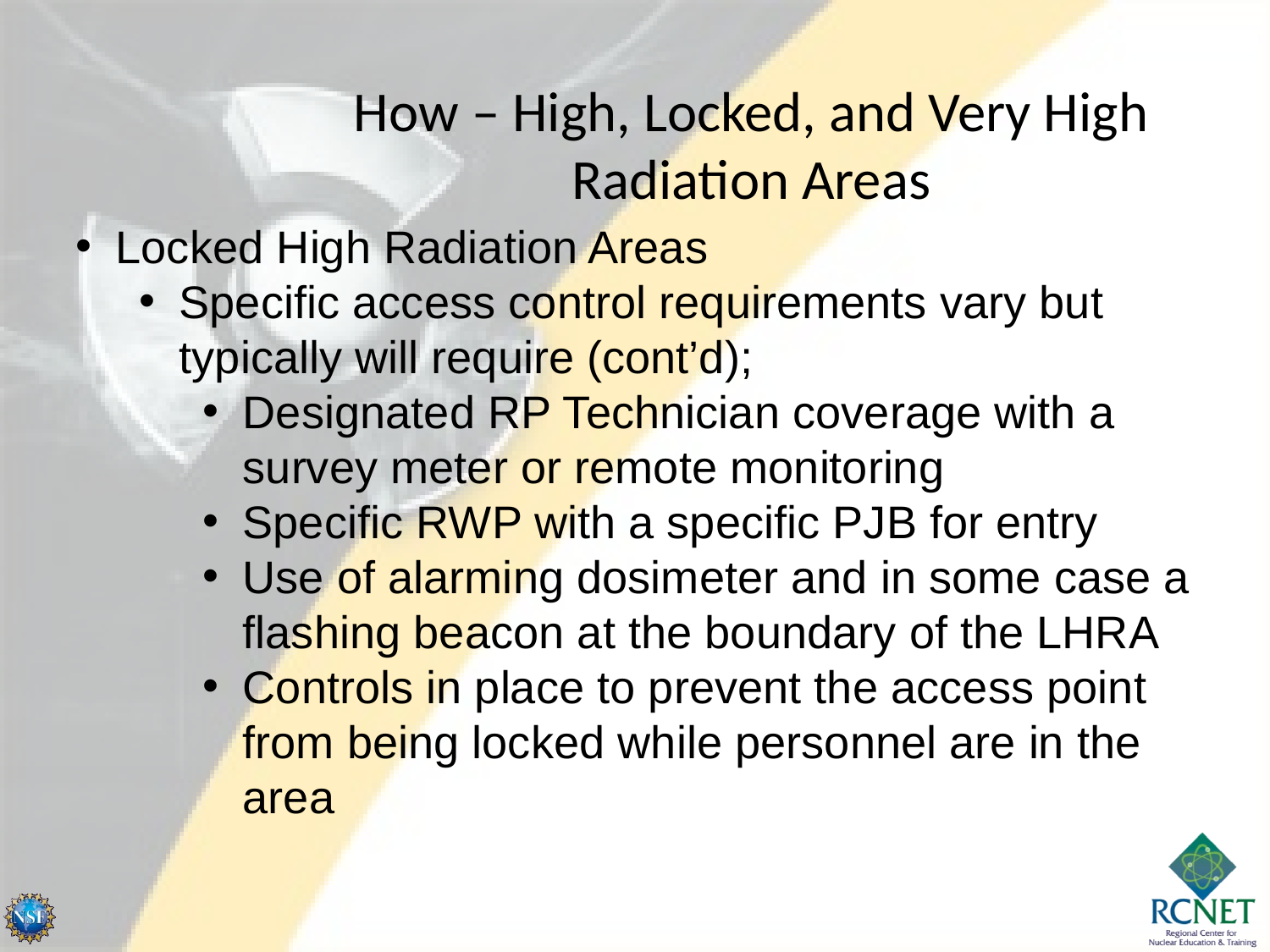

How – High, Locked, and Very High Radiation Areas
Locked High Radiation Areas
Specific access control requirements vary but typically will require (cont’d);
Designated RP Technician coverage with a survey meter or remote monitoring
Specific RWP with a specific PJB for entry
Use of alarming dosimeter and in some case a flashing beacon at the boundary of the LHRA
Controls in place to prevent the access point from being locked while personnel are in the area